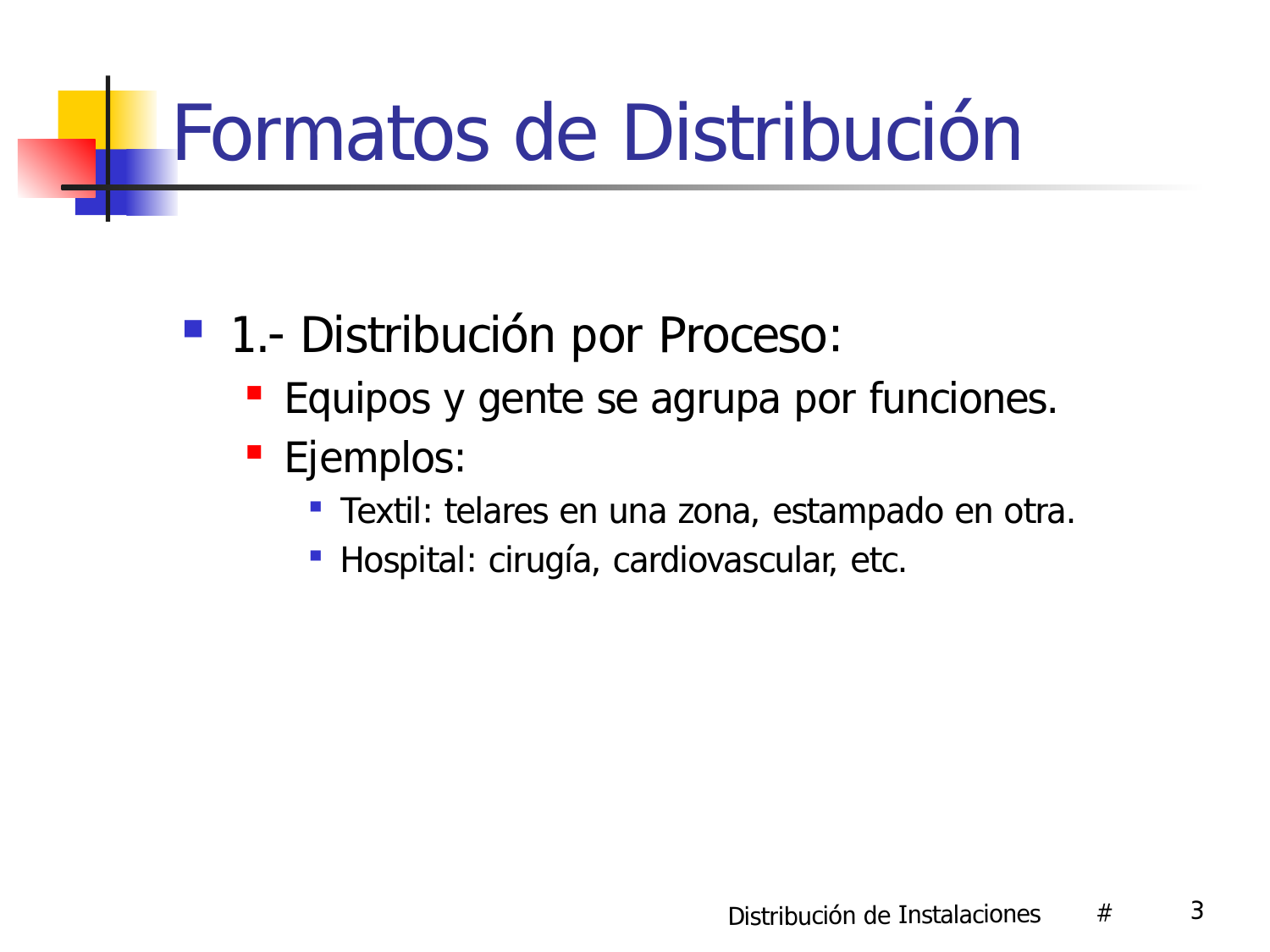

# Formatos de Distribución

1.- Distribución por Proceso:
Equipos y gente se agrupa por funciones.
Ejemplos:
Textil: telares en una zona, estampado en otra.
Hospital: cirugía, cardiovascular, etc.
3
Distribución de Instalaciones       #